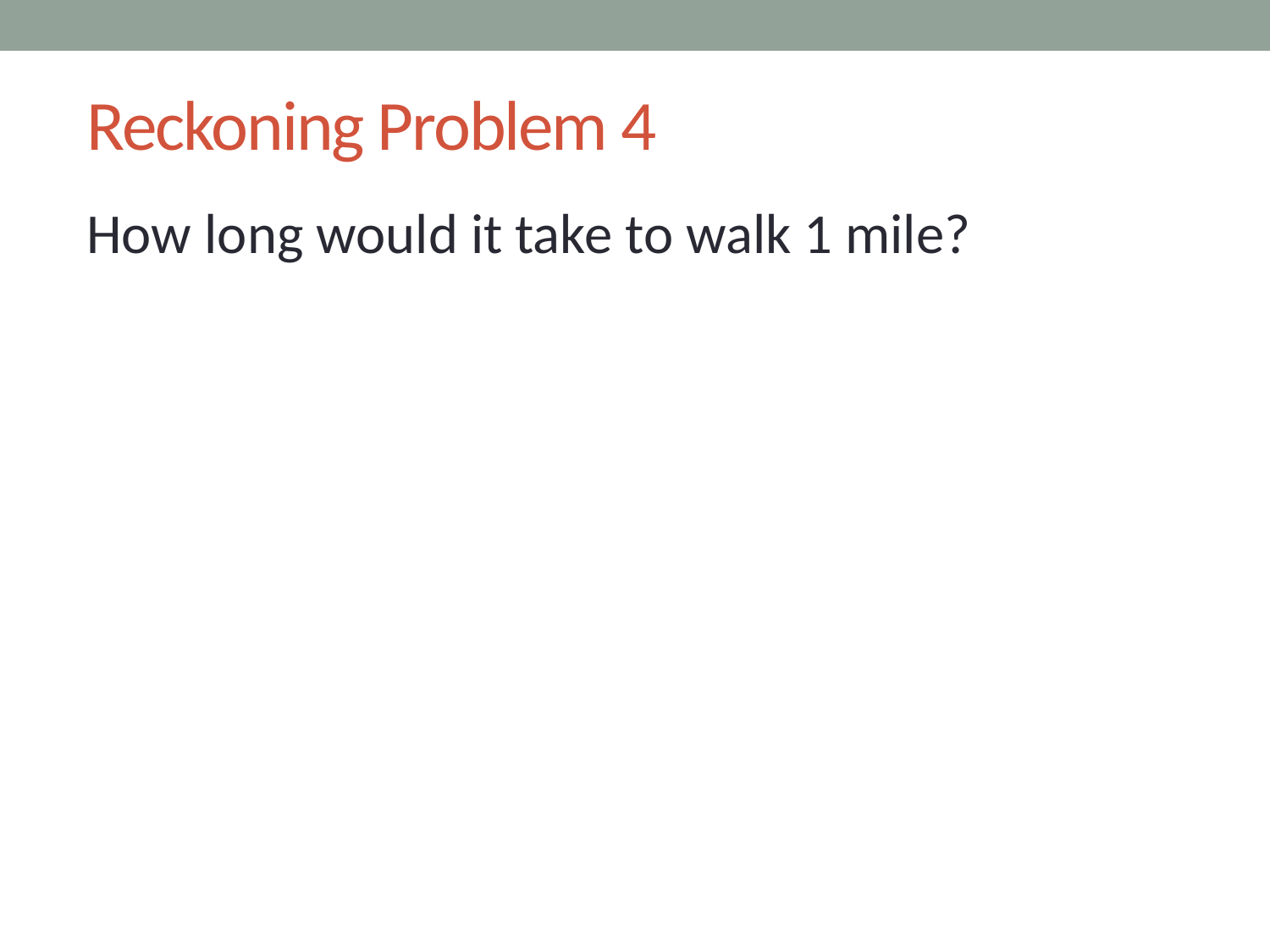

# Reckoning Problem 4
How long would it take to walk 1 mile?